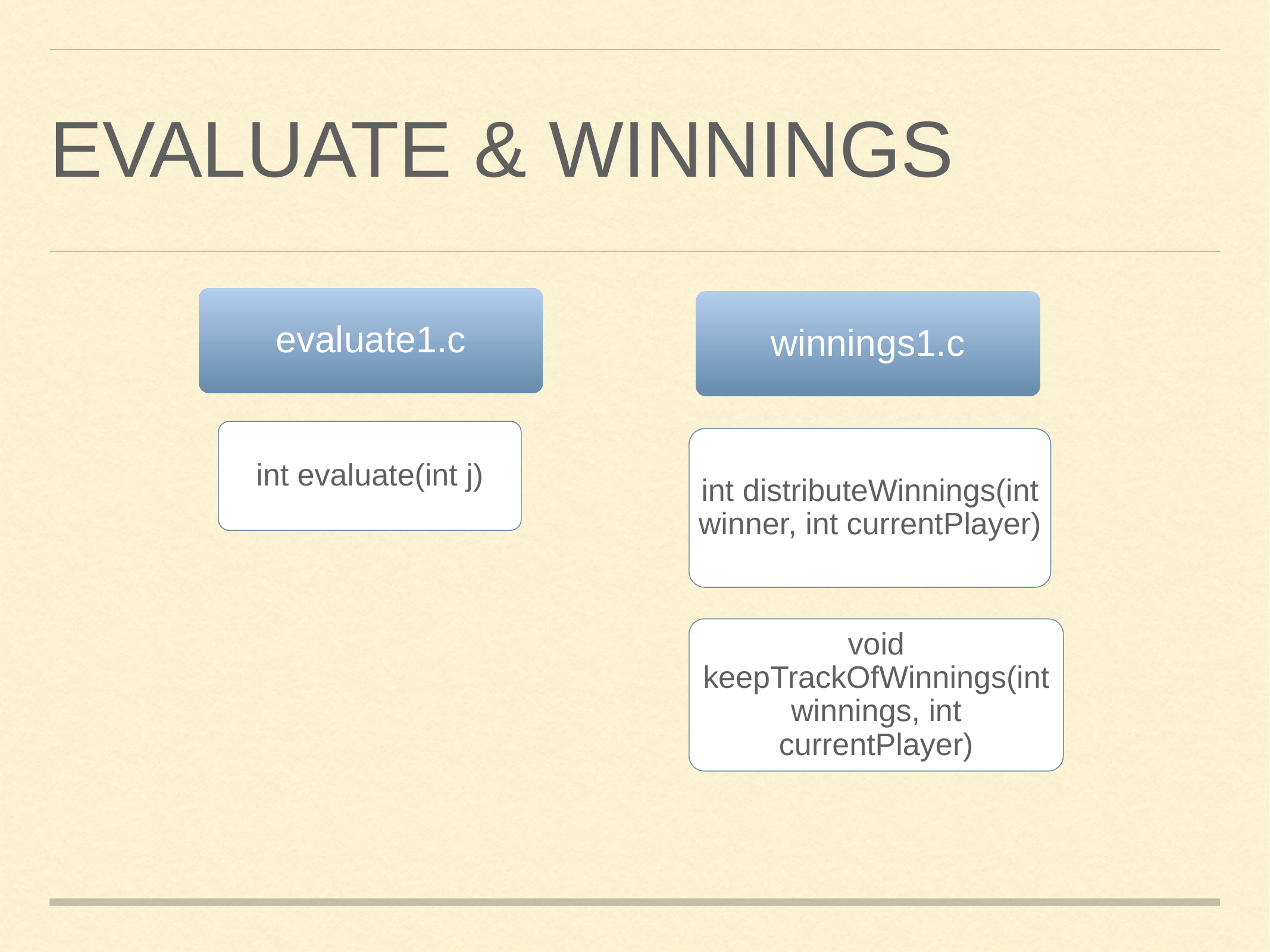

# Evaluate & winnings

evaluate1.c

winnings1.c

int evaluate(int j)

int distributeWinnings(int winner, int currentPlayer)

void keepTrackOfWinnings(int winnings, int currentPlayer)